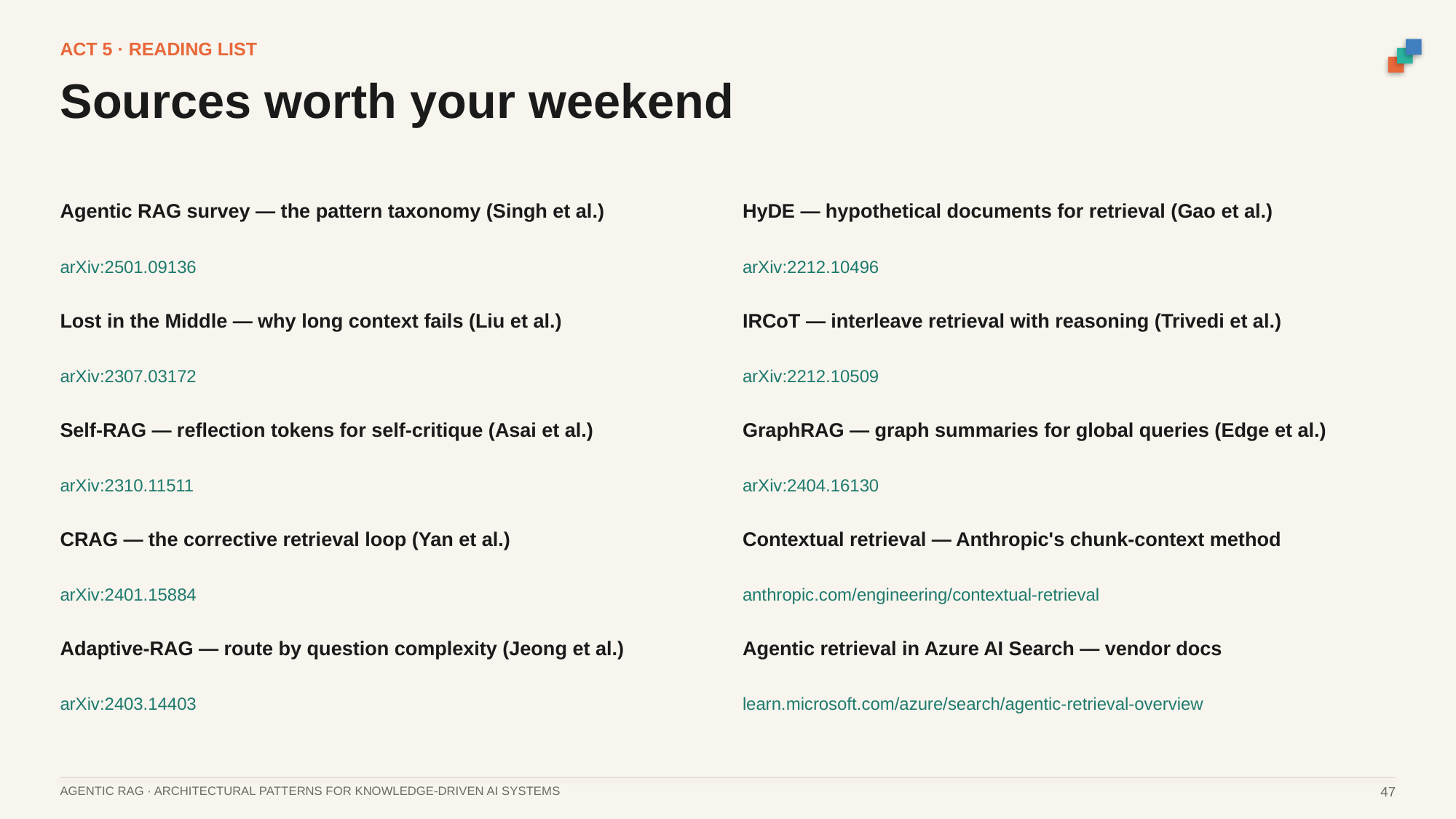

ACT 5 · READING LIST

Sources worth your weekend
Agentic RAG survey — the pattern taxonomy (Singh et al.)
HyDE — hypothetical documents for retrieval (Gao et al.)
arXiv:2501.09136
arXiv:2212.10496
Lost in the Middle — why long context fails (Liu et al.)
IRCoT — interleave retrieval with reasoning (Trivedi et al.)
arXiv:2307.03172
arXiv:2212.10509
Self-RAG — reflection tokens for self-critique (Asai et al.)
GraphRAG — graph summaries for global queries (Edge et al.)
arXiv:2310.11511
arXiv:2404.16130
CRAG — the corrective retrieval loop (Yan et al.)
Contextual retrieval — Anthropic's chunk-context method
arXiv:2401.15884
anthropic.com/engineering/contextual-retrieval
Adaptive-RAG — route by question complexity (Jeong et al.)
Agentic retrieval in Azure AI Search — vendor docs
arXiv:2403.14403
learn.microsoft.com/azure/search/agentic-retrieval-overview

AGENTIC RAG · ARCHITECTURAL PATTERNS FOR KNOWLEDGE-DRIVEN AI SYSTEMS
47